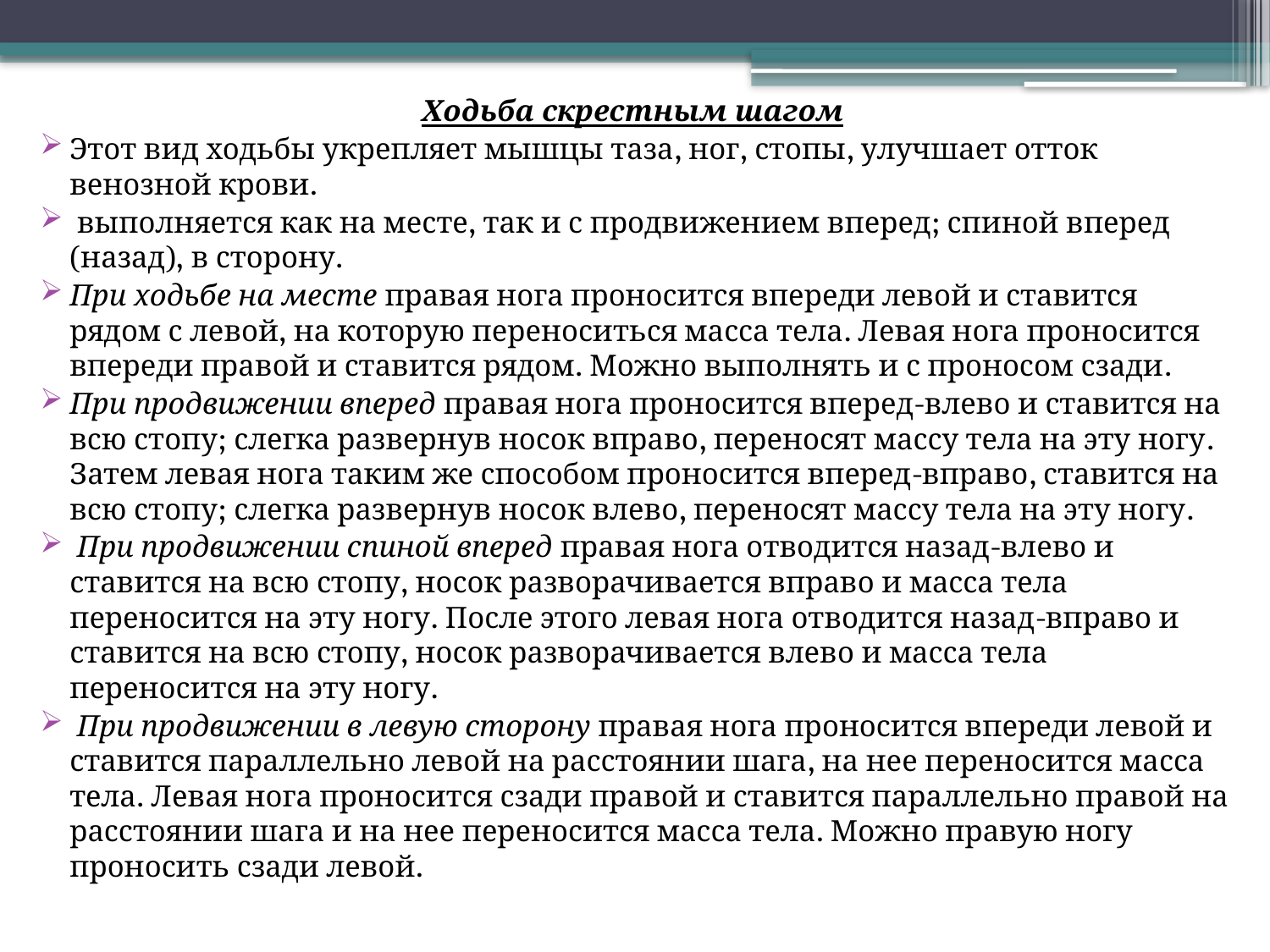

Ходьба скрестным шагом
Этот вид ходьбы укрепляет мышцы таза, ног, стопы, улучшает отток венозной крови.
 выполняется как на месте, так и с продвижением вперед; спиной вперед (назад), в сторону.
При ходьбе на месте правая нога проносится впереди левой и ставится рядом с левой, на которую переноситься масса тела. Левая нога проносится впереди правой и ставится рядом. Можно выполнять и с проносом сзади.
При продвижении вперед правая нога проносится вперед-влево и ставится на всю стопу; слегка развернув носок вправо, переносят массу тела на эту ногу. Затем левая нога таким же способом проносится вперед-вправо, ставится на всю стопу; слегка развернув носок влево, переносят массу тела на эту ногу.
 При продвижении спиной вперед правая нога отводится назад-влево и ставится на всю стопу, носок разворачивается вправо и масса тела переносится на эту ногу. После этого левая нога отводится назад-вправо и ставится на всю стопу, носок разворачивается влево и масса тела переносится на эту ногу.
 При продвижении в левую сторону правая нога проносится впереди левой и ставится параллельно левой на расстоянии шага, на нее переносится масса тела. Левая нога проносится сзади правой и ставится параллельно правой на расстоянии шага и на нее переносится масса тела. Можно правую ногу проносить сзади левой.